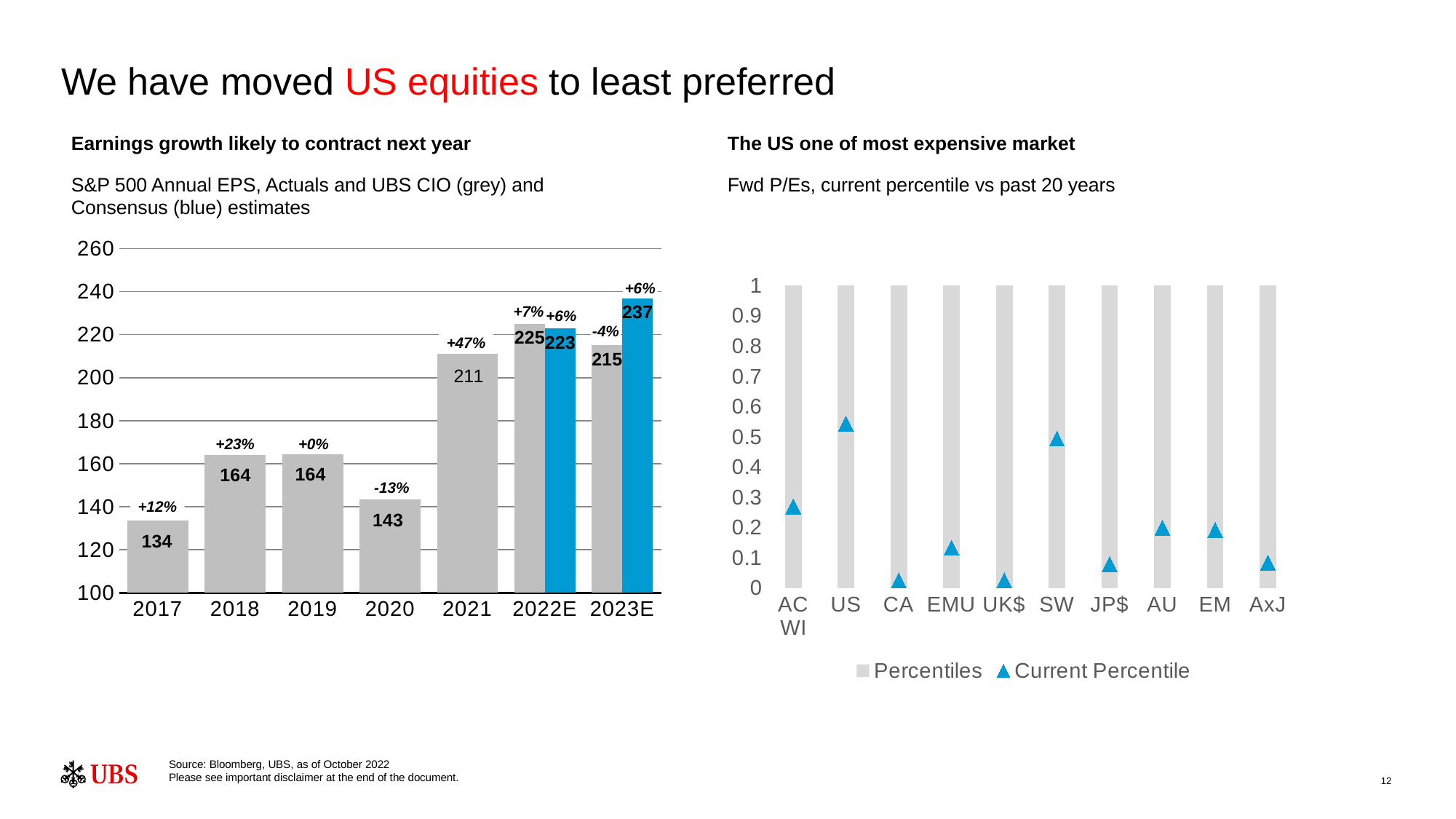

# We have moved US equities to least preferred
Earnings growth likely to contract next year
S&P 500 Annual EPS, Actuals and UBS CIO (grey) and Consensus (blue) estimates
The US one of most expensive market
Fwd P/Es, current percentile vs past 20 years

### Chart

| Category | S&P 500 EPS | S&P 500 EPS |
|---|---|---|
| 2017 | 133.6673517959222 | 133.6673517959222 |
| 2018 | 164.1605721143577 | 164.1605721143577 |
| 2019 | 164.4902214491149 | 164.4902214491149 |
| 2020 | 143.2998650932986 | 143.2998650932986 |
| 2021 | 211.0888088811406 | 211.0888088811406 |
| 2022E | 225.0 | 222.799198863412 |
| 2023E | 215.0 | 236.76289573057278 |

### Chart

| Category | Percentiles | Current Percentile |
|---|---|---|
| ACWI | 1.0 | 0.2697095435684647 |
| US | 1.0 | 0.5435684647302904 |
| CA | 1.0 | 0.024896265560165973 |
| EMU | 1.0 | 0.13278008298755187 |
| UK$ | 1.0 | 0.024896265560165973 |
| SW | 1.0 | 0.49377593360995853 |
| JP$ | 1.0 | 0.07883817427385892 |
| AU | 1.0 | 0.1991701244813278 |
| EM | 1.0 | 0.1908713692946058 |
| AxJ | 1.0 | 0.08298755186721991 |
+6%
+7%
+6%
-4%
+47%
+23%
+0%
-13%
+12%
Source: Bloomberg, UBS, as of October 2022
Please see important disclaimer at the end of the document.